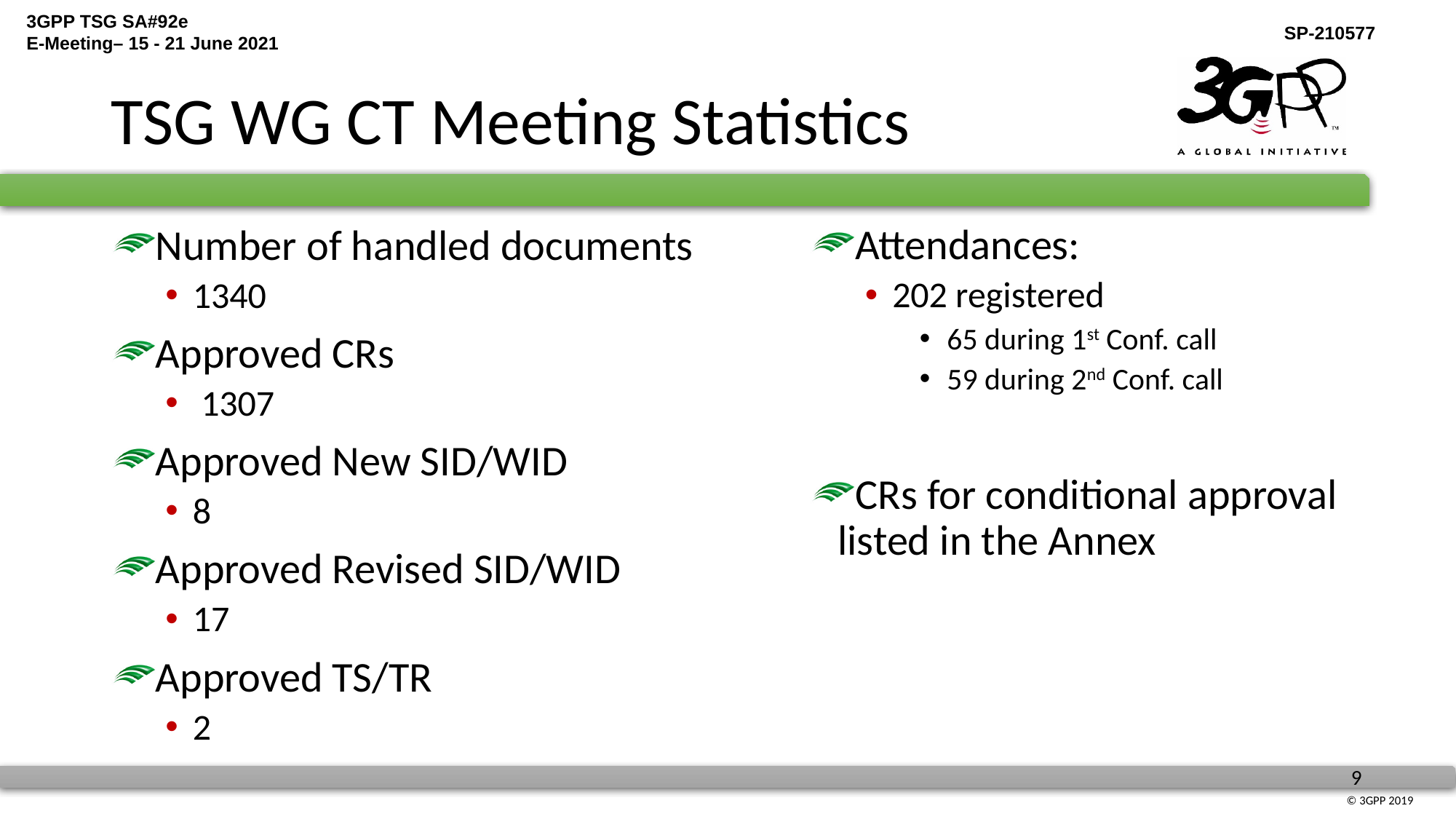

# TSG WG CT Meeting Statistics
Attendances:
202 registered
65 during 1st Conf. call
59 during 2nd Conf. call

CRs for conditional approval listed in the Annex
Number of handled documents
1340
Approved CRs
 1307
Approved New SID/WID
8
Approved Revised SID/WID
17
Approved TS/TR
2